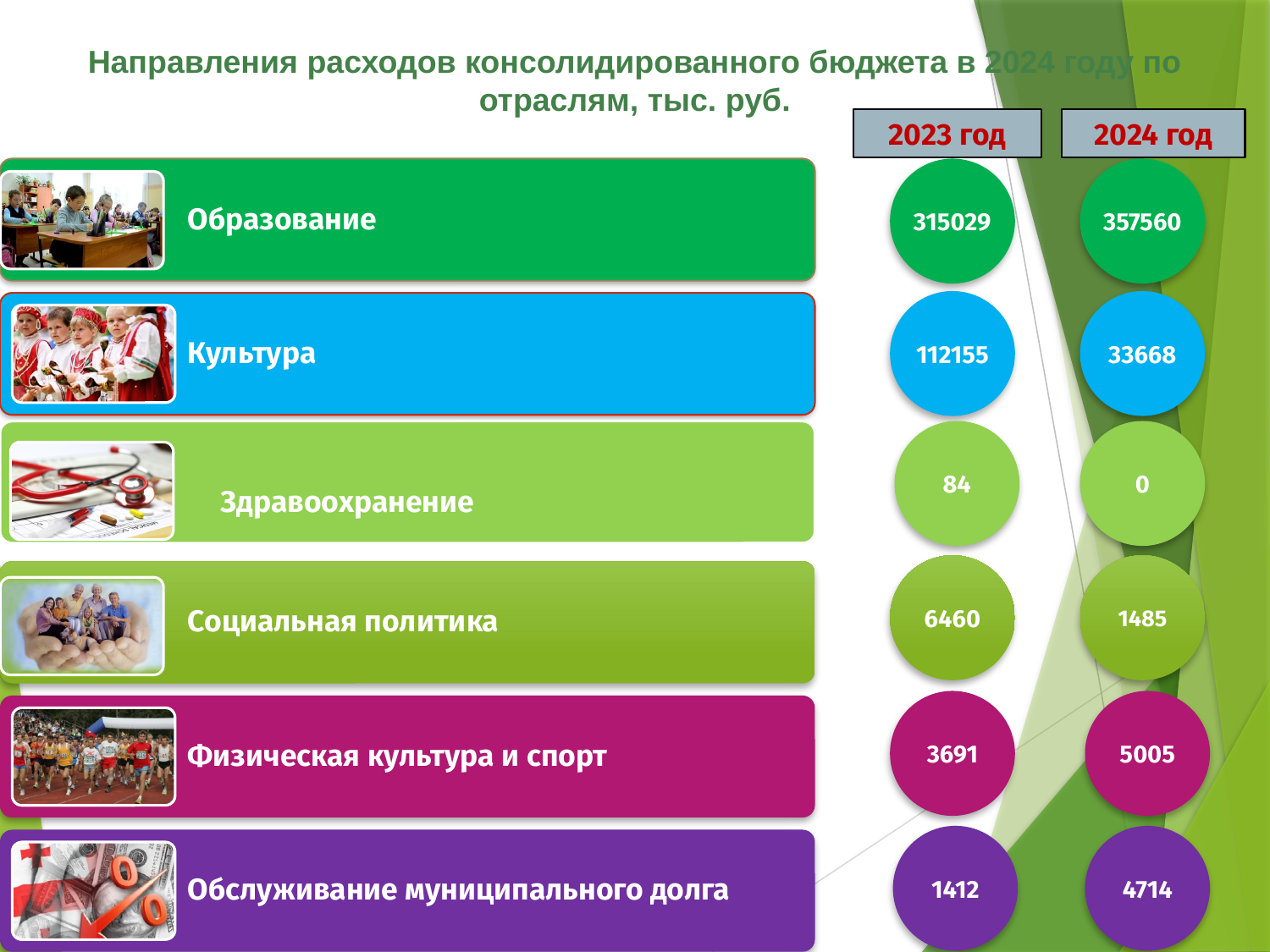

Направления расходов консолидированного бюджета в 2024 году по отраслям, тыс. руб.
2023 год
2024 год
357560
Образование
Культура

Социальная политика
Физическая культура и спорт
Обслуживание муниципального долга
315029
112155
33668
84
0
Здравоохранение
6460
1485
3691
5005
1412
4714